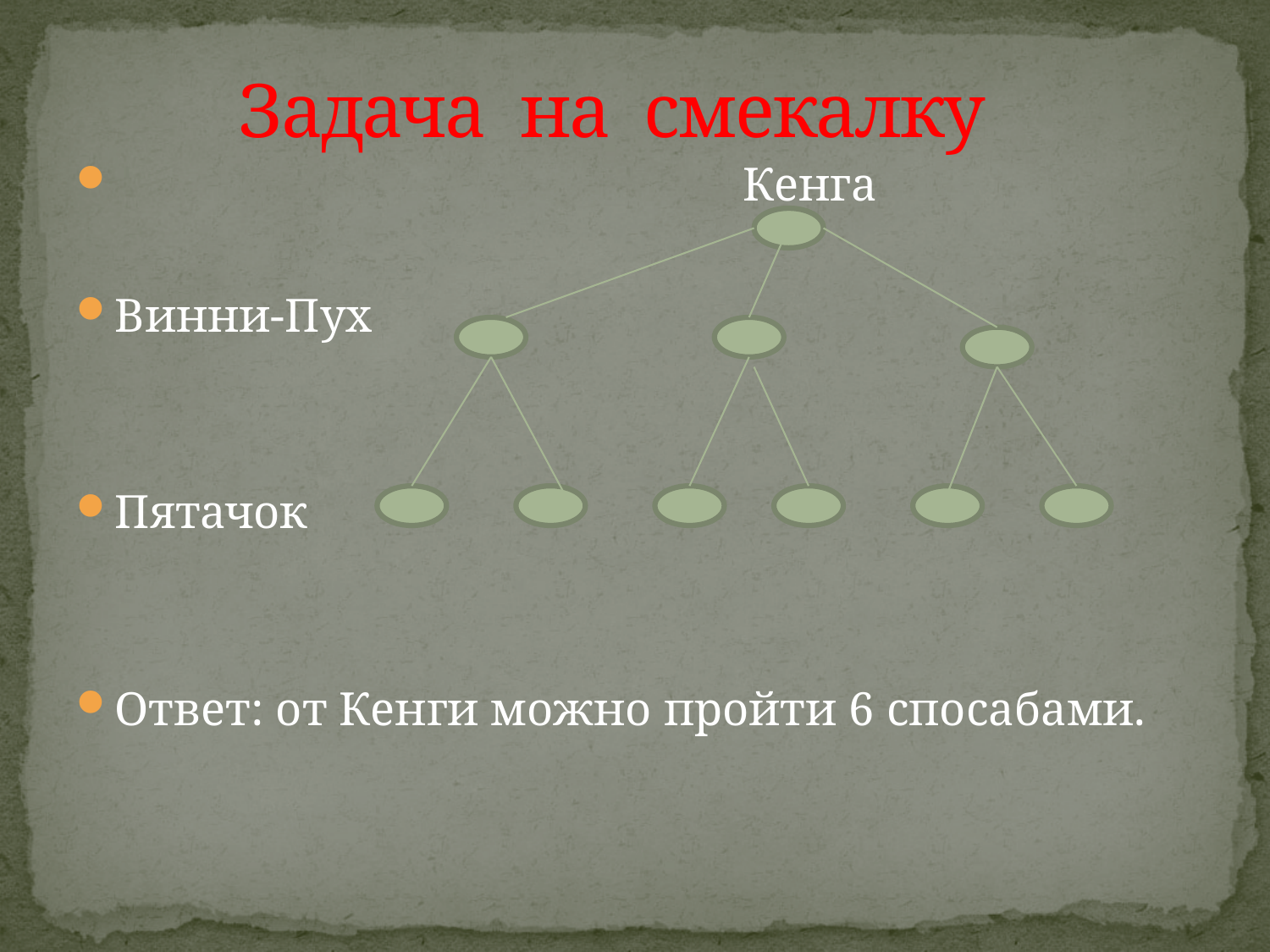

# Задача  на  смекалку
                                                     Кенга

Винни-Пух

Пятачок

Ответ: от Кенги можно пройти 6 спосабами.